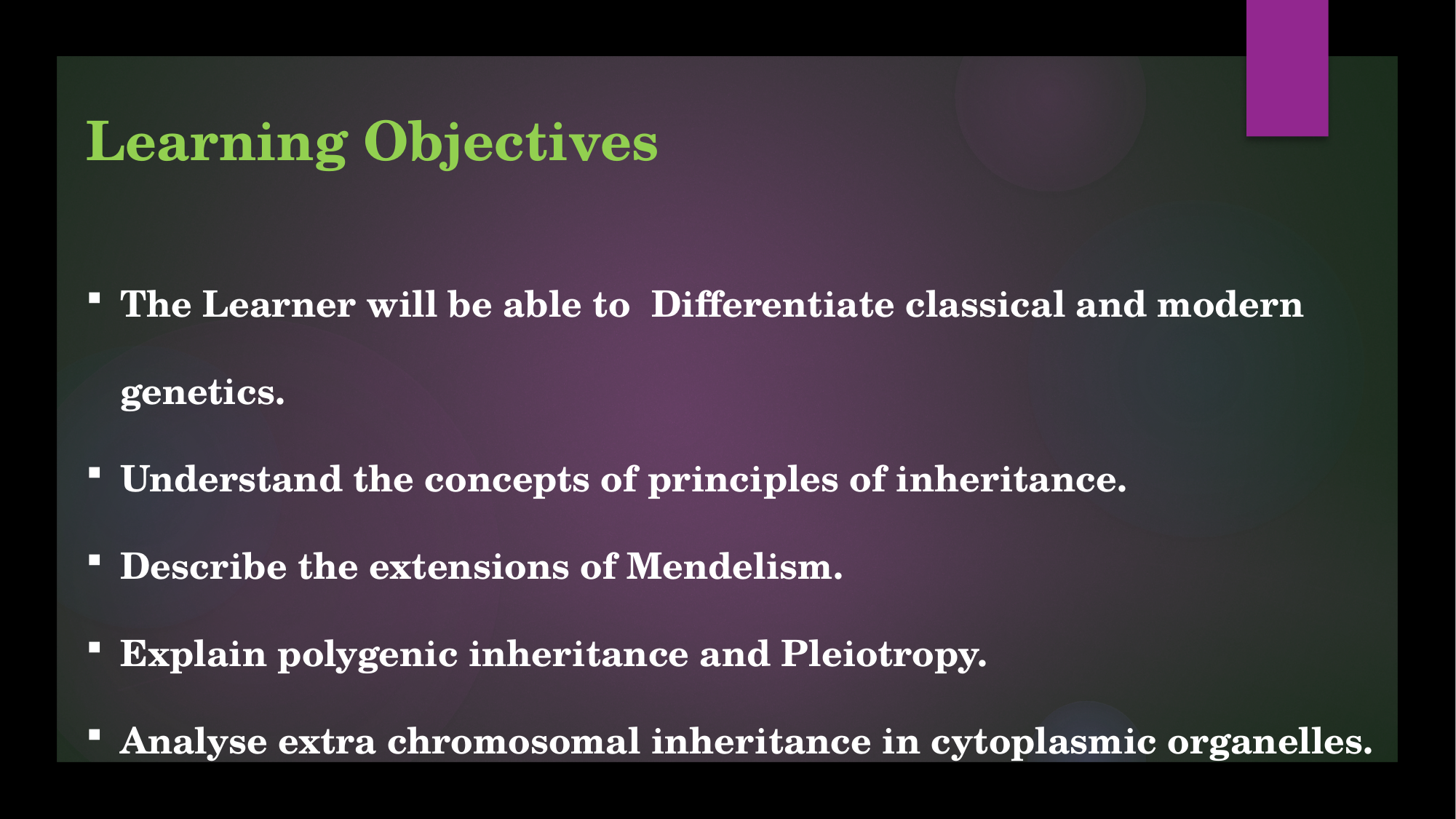

Learning Objectives

The Learner will be able to  Differentiate classical and modern genetics.
Understand the concepts of principles of inheritance.
Describe the extensions of Mendelism.
Explain polygenic inheritance and Pleiotropy.
Analyse extra chromosomal inheritance in cytoplasmic organelles.